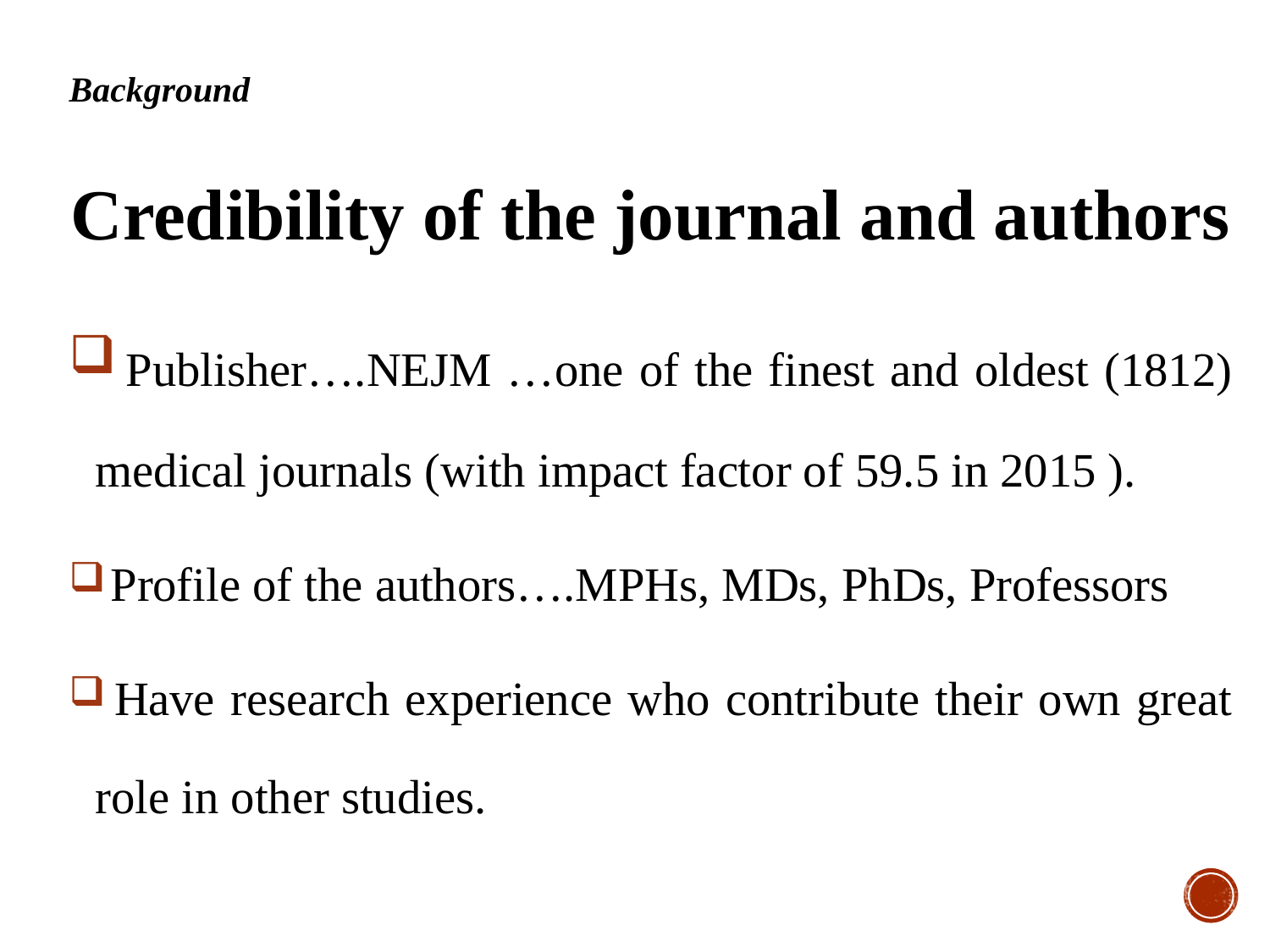

# Background

Credibility of the journal and authors
 Publisher….NEJM …one of the finest and oldest (1812) medical journals (with impact factor of 59.5 in 2015 ).
 Profile of the authors….MPHs, MDs, PhDs, Professors
 Have research experience who contribute their own great role in other studies.

4